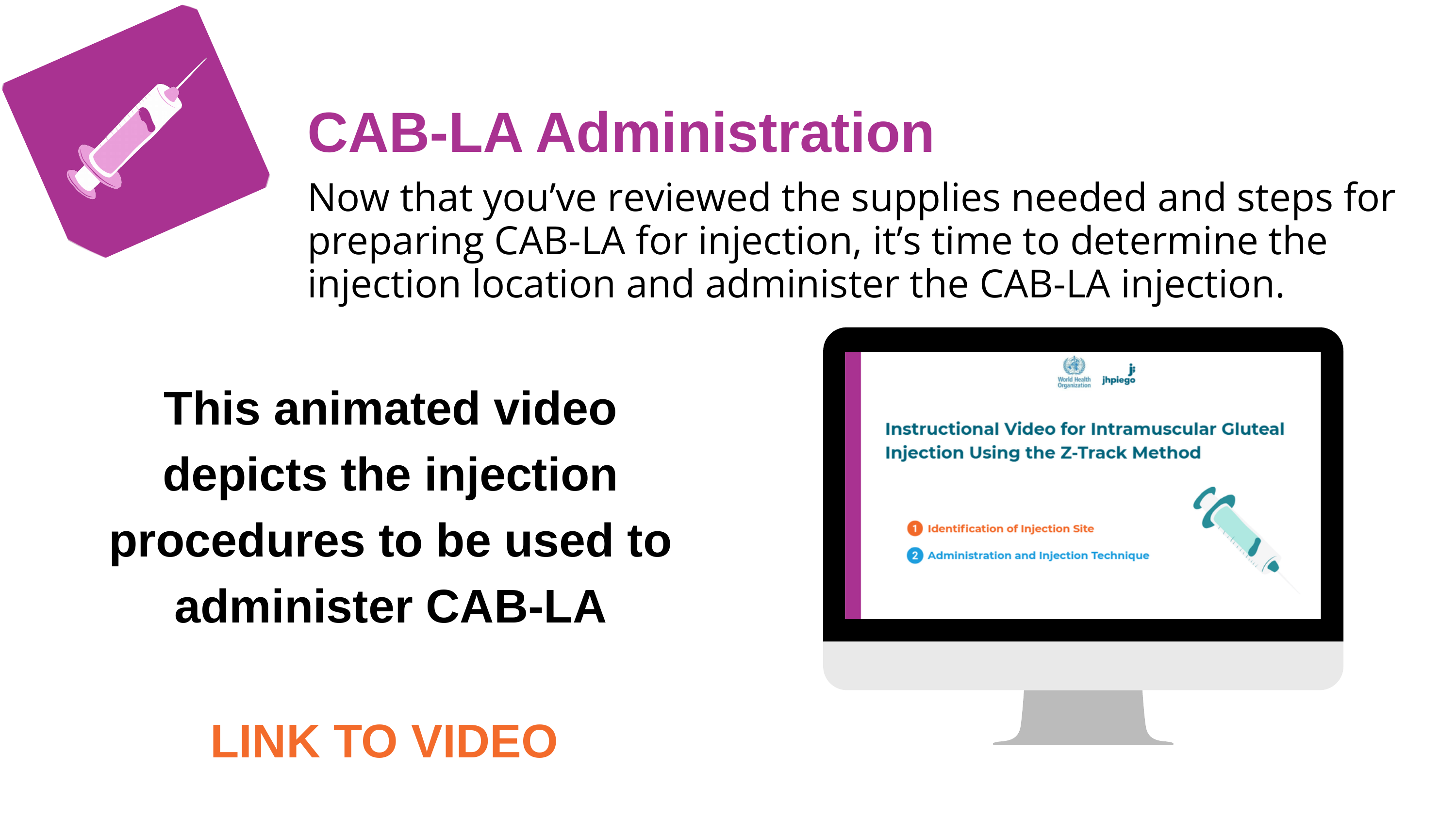

C
CAB-LA Administration
Now that you’ve reviewed the supplies needed and steps for preparing CAB-LA for injection, it’s time to determine the injection location and administer the CAB-LA injection.

This animated video depicts the injection procedures to be used to administer CAB-LA
LINK TO VIDEO